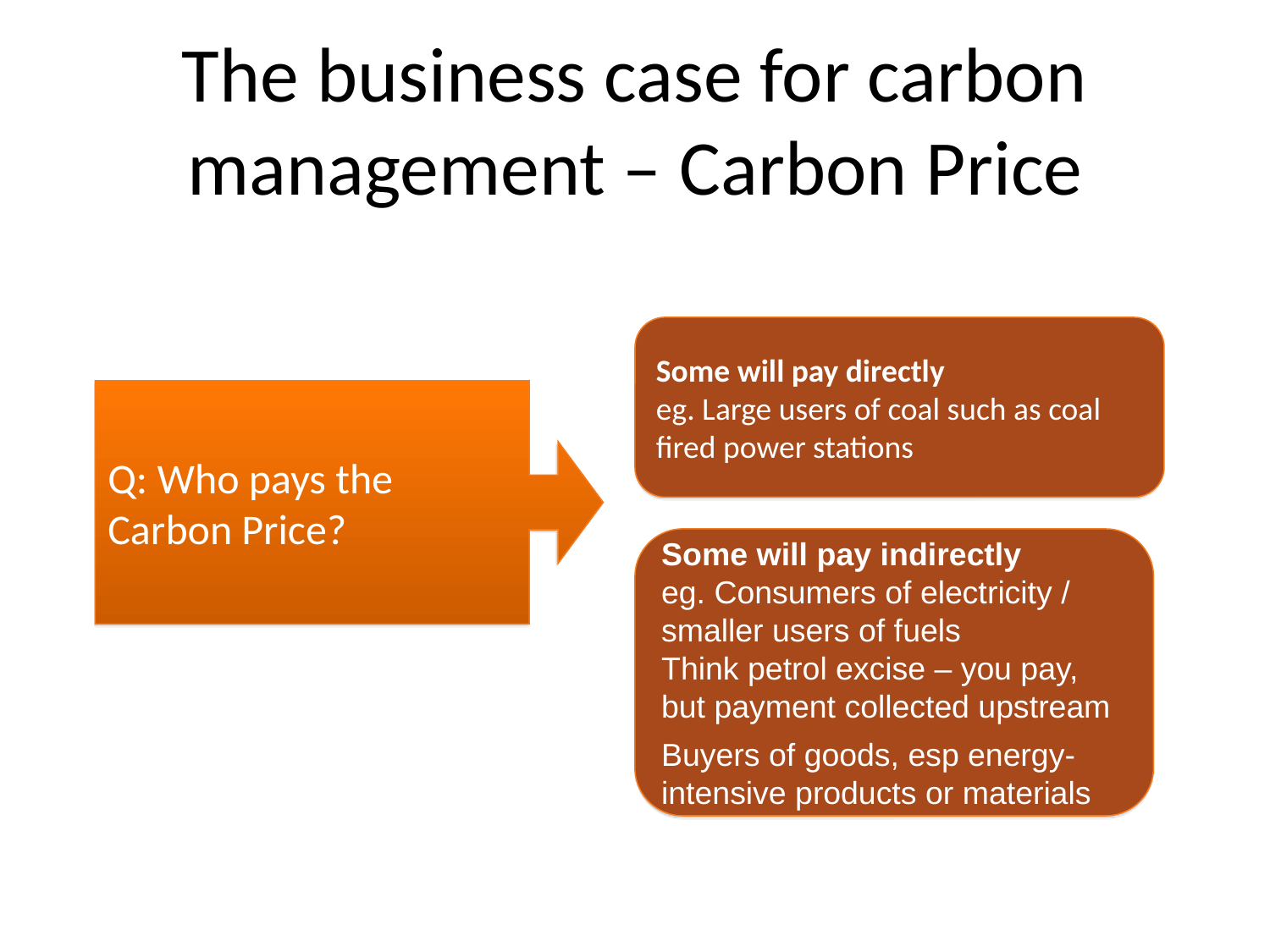

# The business case for carbon management – Carbon Price
Some will pay directly
eg. Large users of coal such as coal fired power stations
Q: Who pays the Carbon Price?
Some will pay indirectly
eg. Consumers of electricity / smaller users of fuels
Think petrol excise – you pay, but payment collected upstream
Buyers of goods, esp energy-intensive products or materials